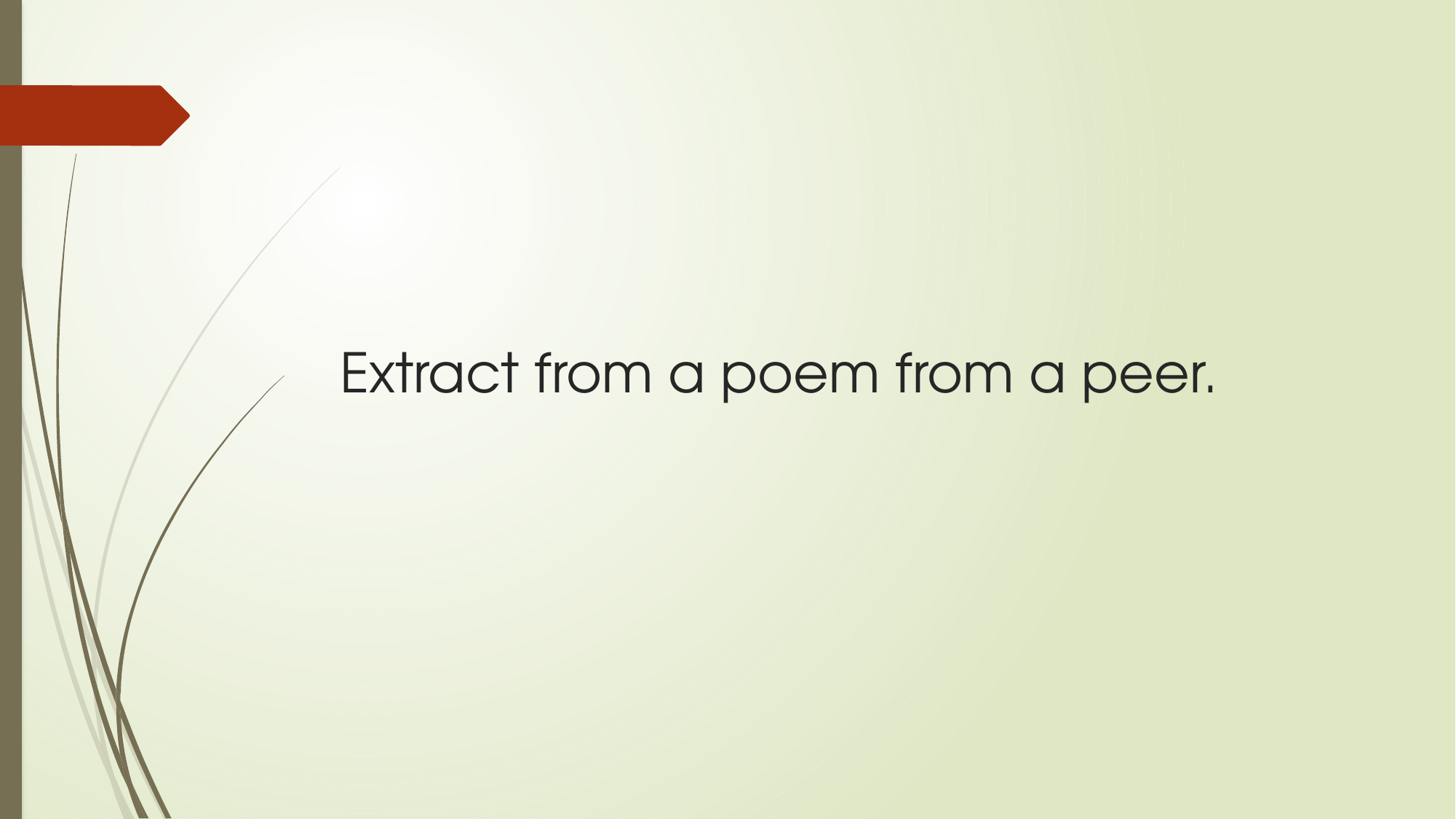

# Extract from a poem from a peer.